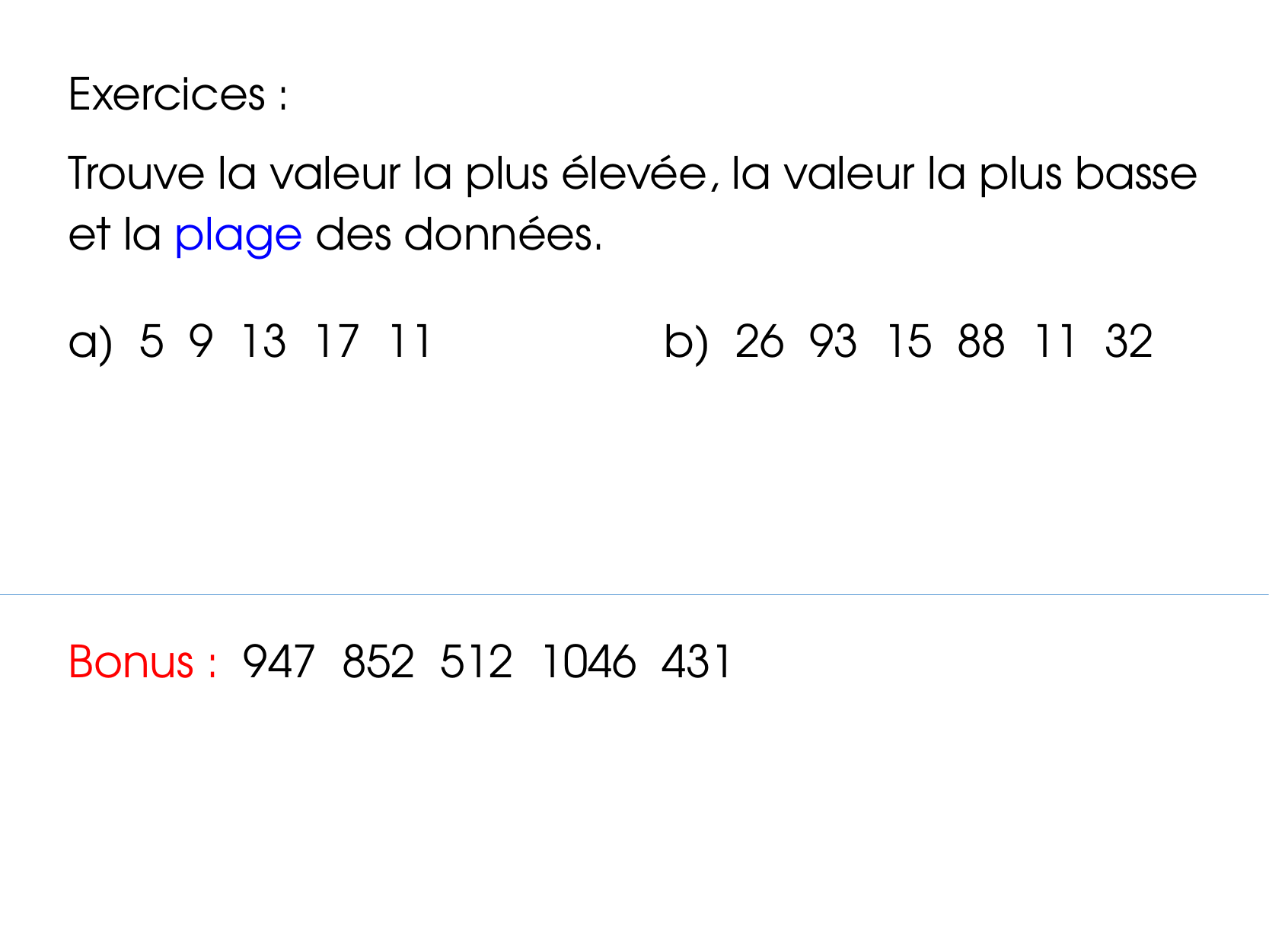

Exercices :
Trouve la valeur la plus élevée, la valeur la plus basse et la plage des données.
a)  5  9  13  17  11
b)  26  93  15  88  11  32
Bonus :  947  852  512  1046  431